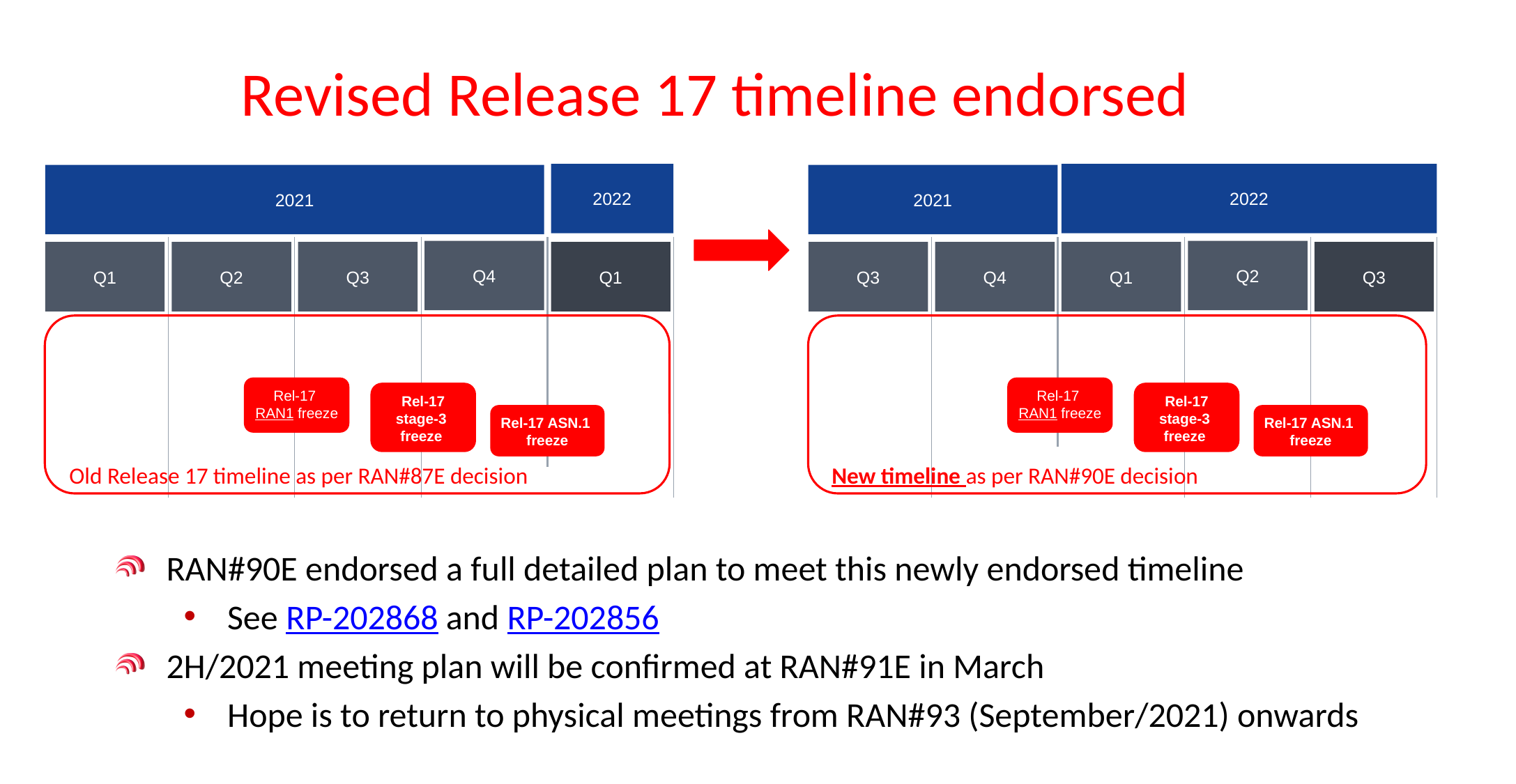

# Revised Release 17 timeline endorsed
2022
2022
2021
2021

Q4
Q2
Q1
Q2
Q3
Q1
Q3
Q4
Q1
Q3

Rel-17
RAN1 freeze
Rel-17
RAN1 freeze
Rel-17 stage-3  freeze
Rel-17 stage-3  freeze
Rel-17 ASN.1   freeze
Rel-17 ASN.1   freeze
Old Release 17 timeline as per RAN#87E decision
New timeline as per RAN#90E decision

RAN#90E endorsed a full detailed plan to meet this newly endorsed timeline
See RP-202868 and RP-202856
2H/2021 meeting plan will be confirmed at RAN#91E in March
Hope is to return to physical meetings from RAN#93 (September/2021) onwards